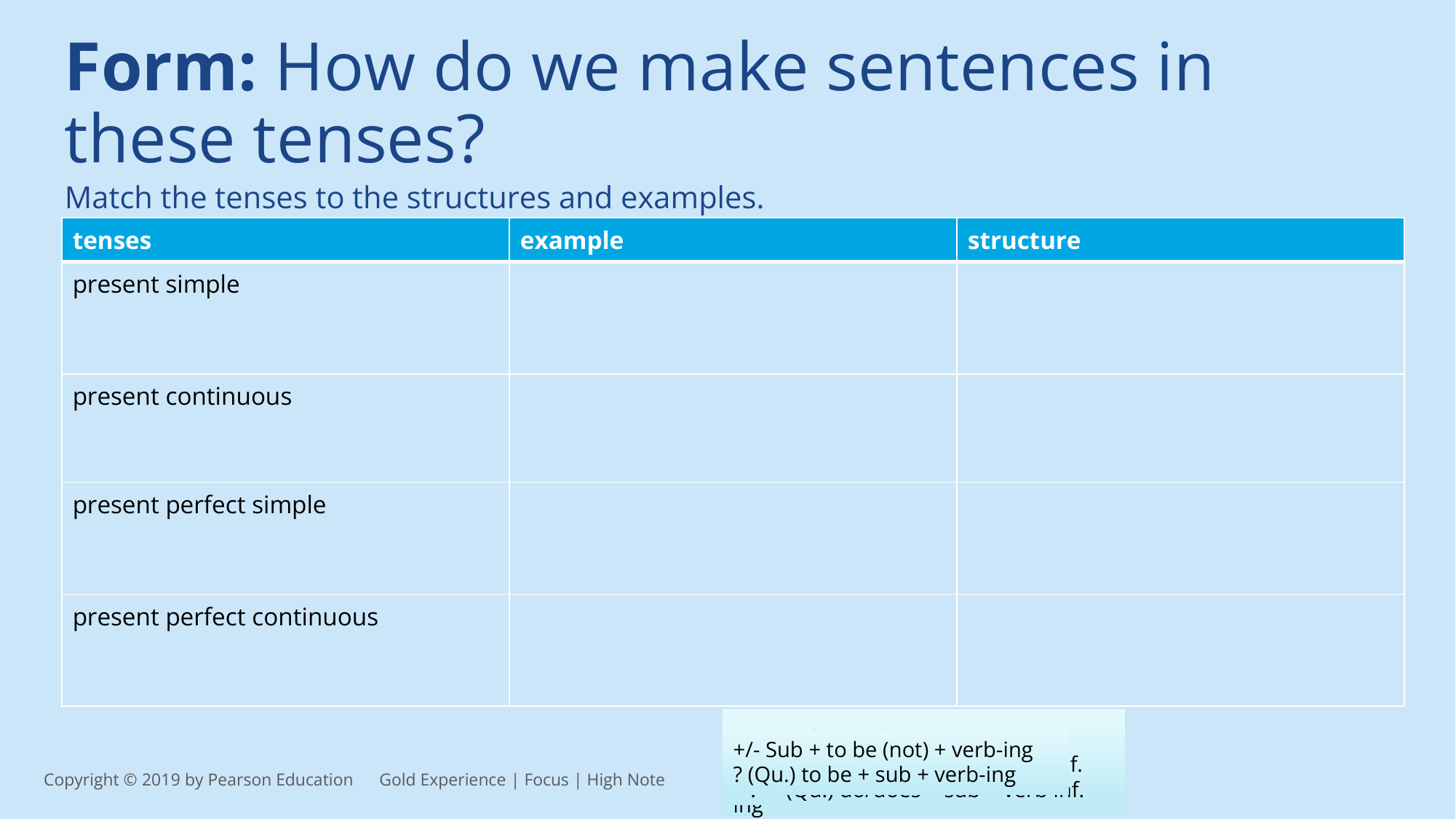

Form: How do we make sentences in these tenses?
Match the tenses to the structures and examples.
| tenses | example | structure |
| --- | --- | --- |
| present simple |  |  |
| present continuous |  |  |
| present perfect simple |  |  |
| present perfect continuous |  |  |
+/- Sub + have/has (not) + been + verb-ing
? (Qu.) have/has + sub + been + verb-ing

Sub + verb present
Sub + don’t/doesn’t + verb inf.
   ?     (Qu.) do/does + sub + verb inf.
They’ve been living here for years.
I don’t like liars!
She’s only spoken to me once.
Tim is always winding me up!
+/- Sub + have/has (not) + past part.
? (Qu.) have/has + sub + past part.
+/- Sub + to be (not) + verb-ing
? (Qu.) to be + sub + verb-ing
Copyright © 2019 by Pearson Education      Gold Experience | Focus | High Note